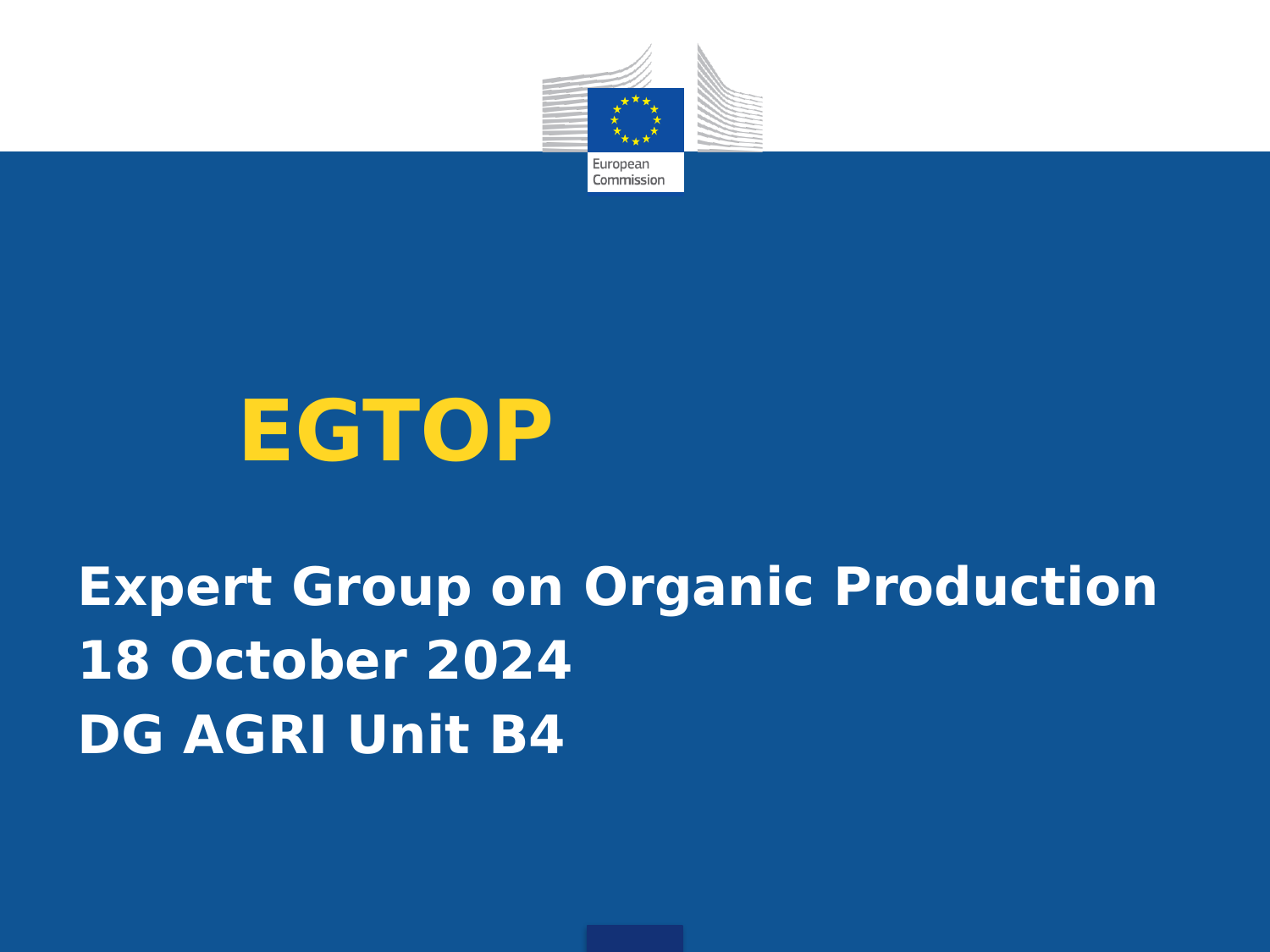

# EGTOP
Expert Group on Organic Production
18 October 2024
DG AGRI Unit B4